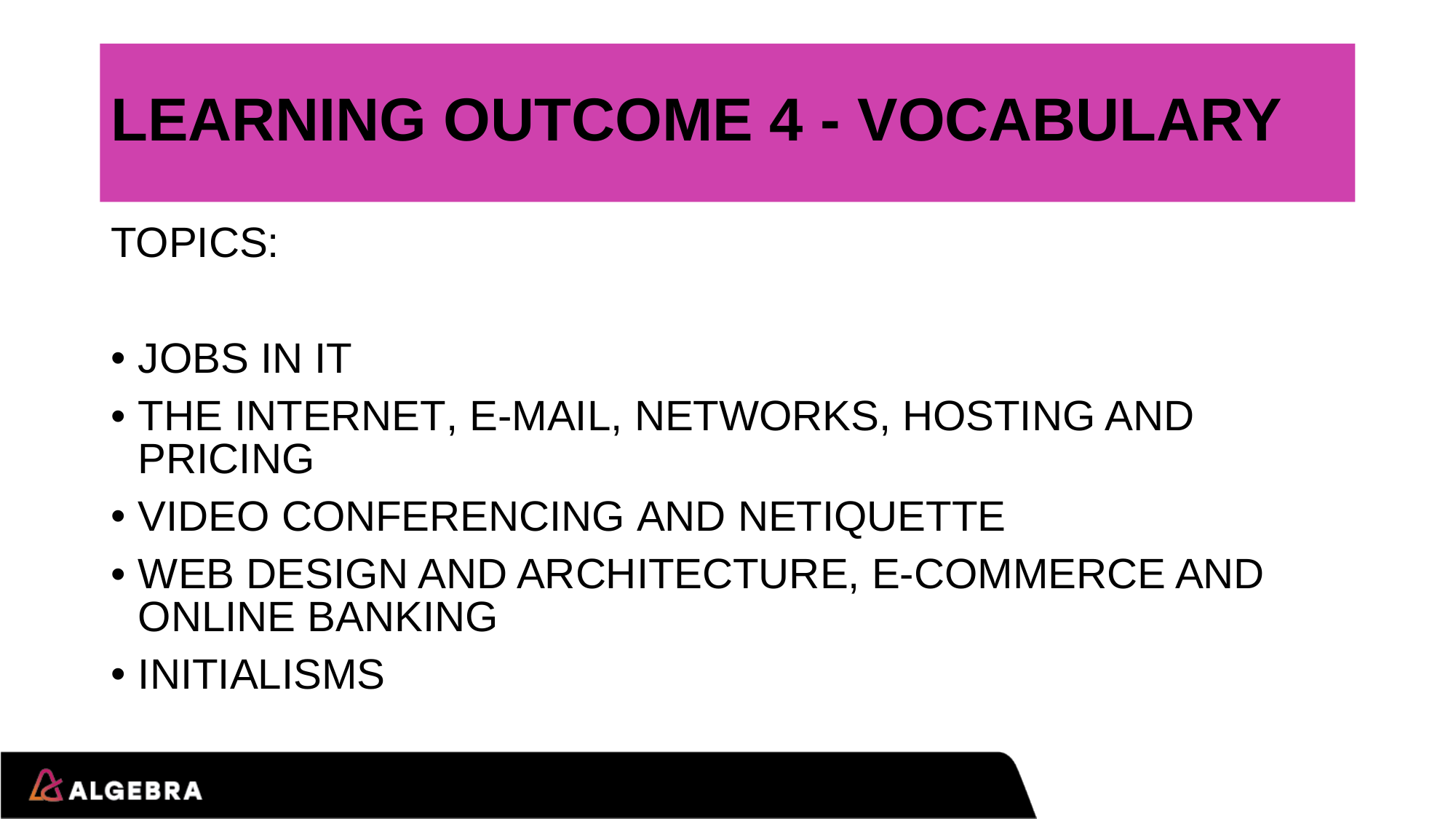

# LEARNING OUTCOME 4 - VOCABULARY
TOPICS:

JOBS IN IT
THE INTERNET, E-MAIL, NETWORKS, HOSTING AND PRICING
VIDEO CONFERENCING AND NETIQUETTE
WEB DESIGN AND ARCHITECTURE, E-COMMERCE AND ONLINE BANKING
INITIALISMS